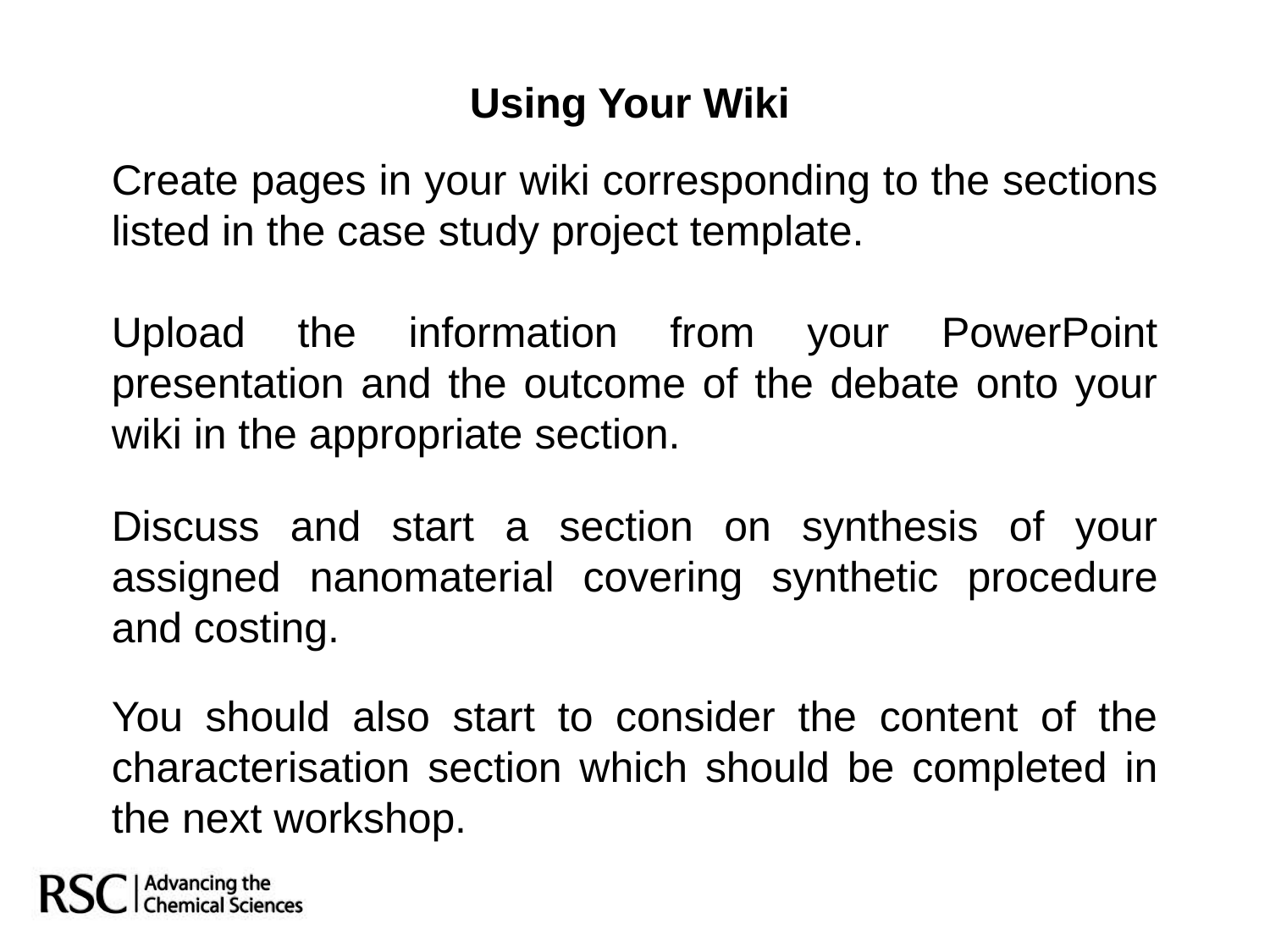

Using Your Wiki
Create pages in your wiki corresponding to the sections listed in the case study project template.

Upload the information from your PowerPoint presentation and the outcome of the debate onto your wiki in the appropriate section.

Discuss and start a section on synthesis of your assigned nanomaterial covering synthetic procedure and costing.

You should also start to consider the content of the characterisation section which should be completed in the next workshop.